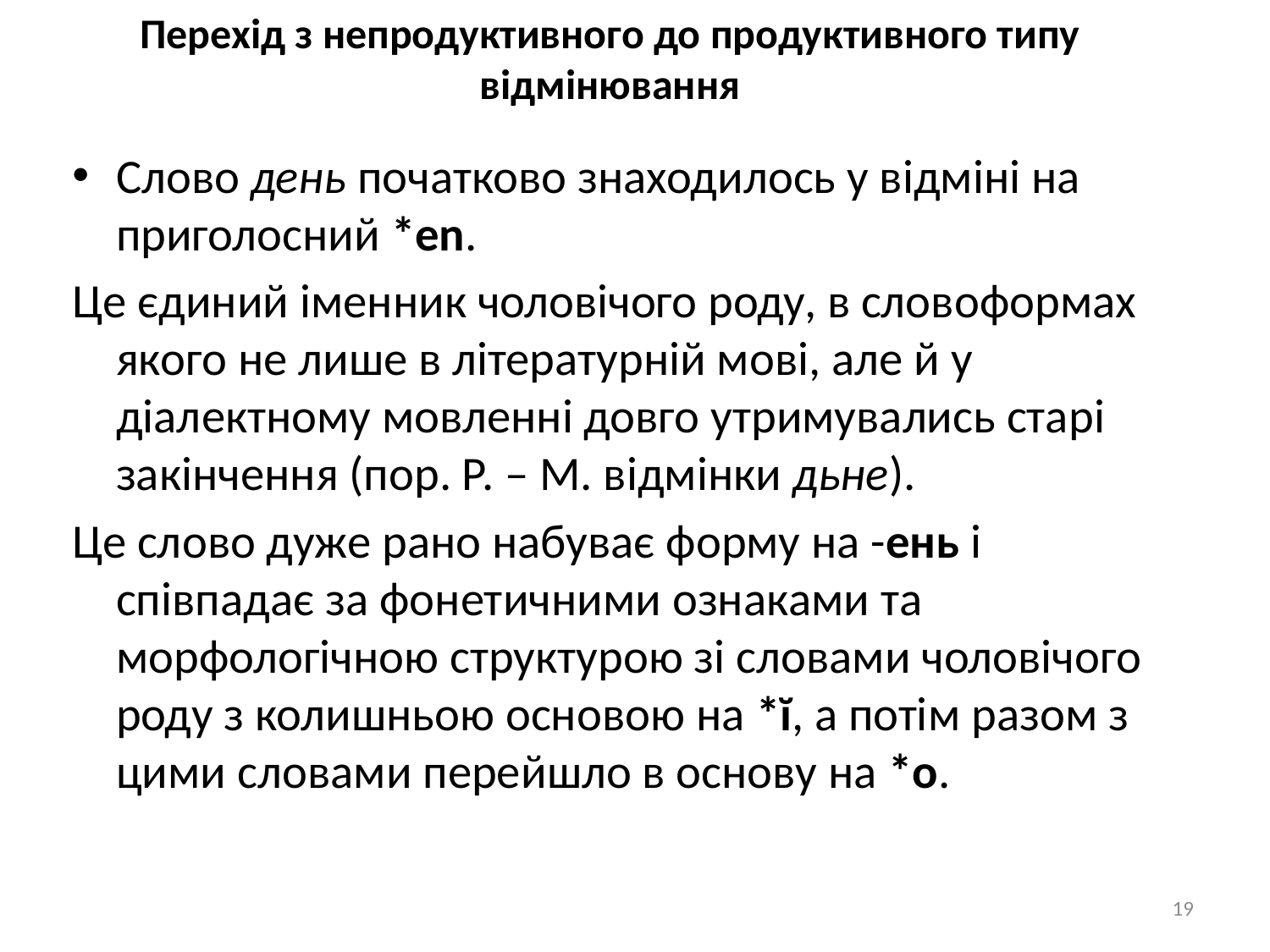

Перехід з непродуктивного до продуктивного типу відмінювання
Cлово день початково знаходилось у відміні на приголосний *en.
Це єдиний іменник чоловічого роду, в словоформах якого не лише в літературній мові, але й у діалектному мовленні довго утримувались старі закінчення (пор. Р. – М. відмінки дьне).
Це слово дуже рано набуває форму на -ень і співпадає за фонетичними ознаками та морфологічною структурою зі словами чоловічого роду з колишньою основою на *ĭ, а потім разом з цими словами перейшло в основу на *о.
19